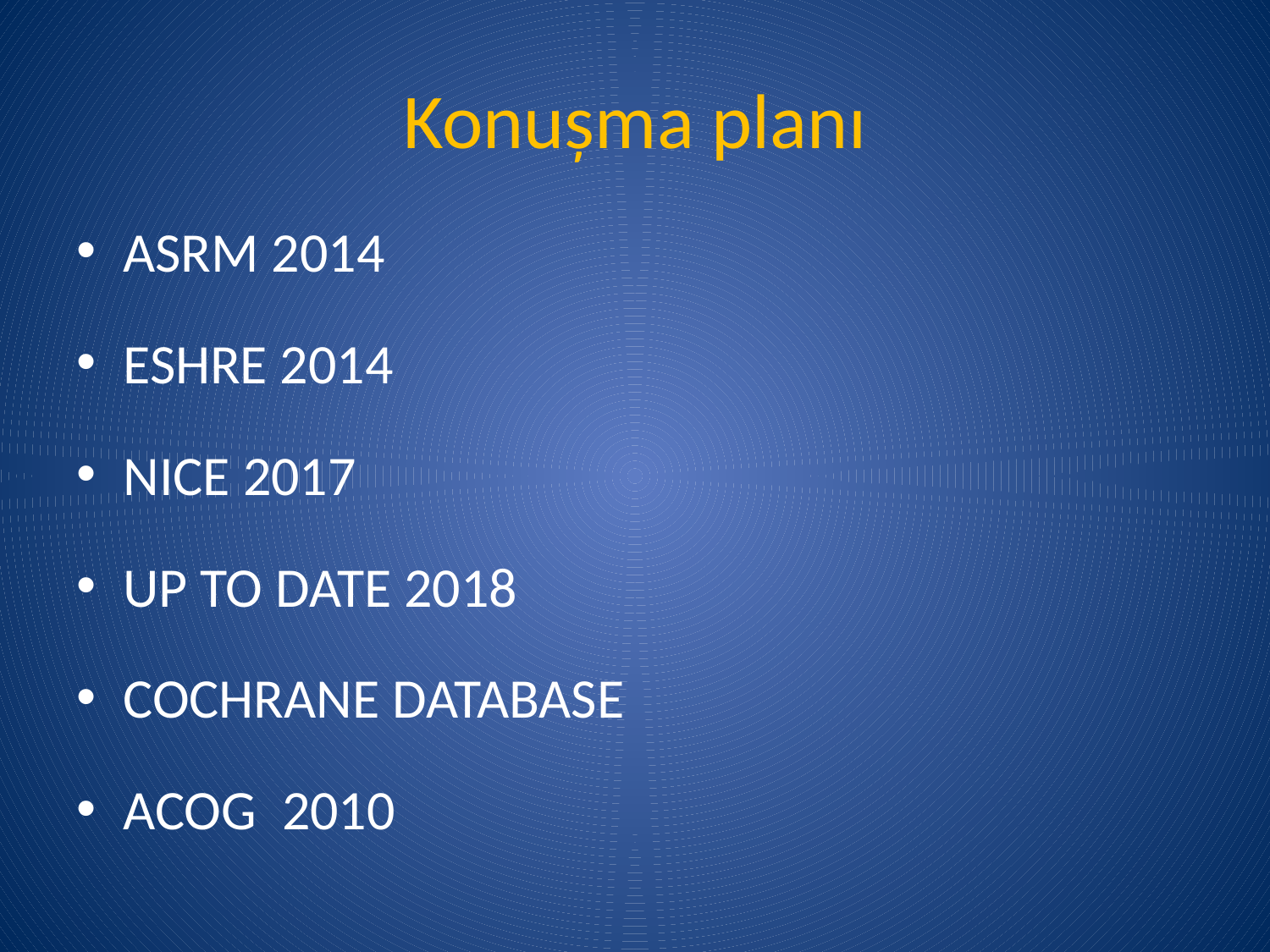

# Konușma planı
ASRM 2014
ESHRE 2014
NICE 2017
UP TO DATE 2018
COCHRANE DATABASE
ACOG  2010